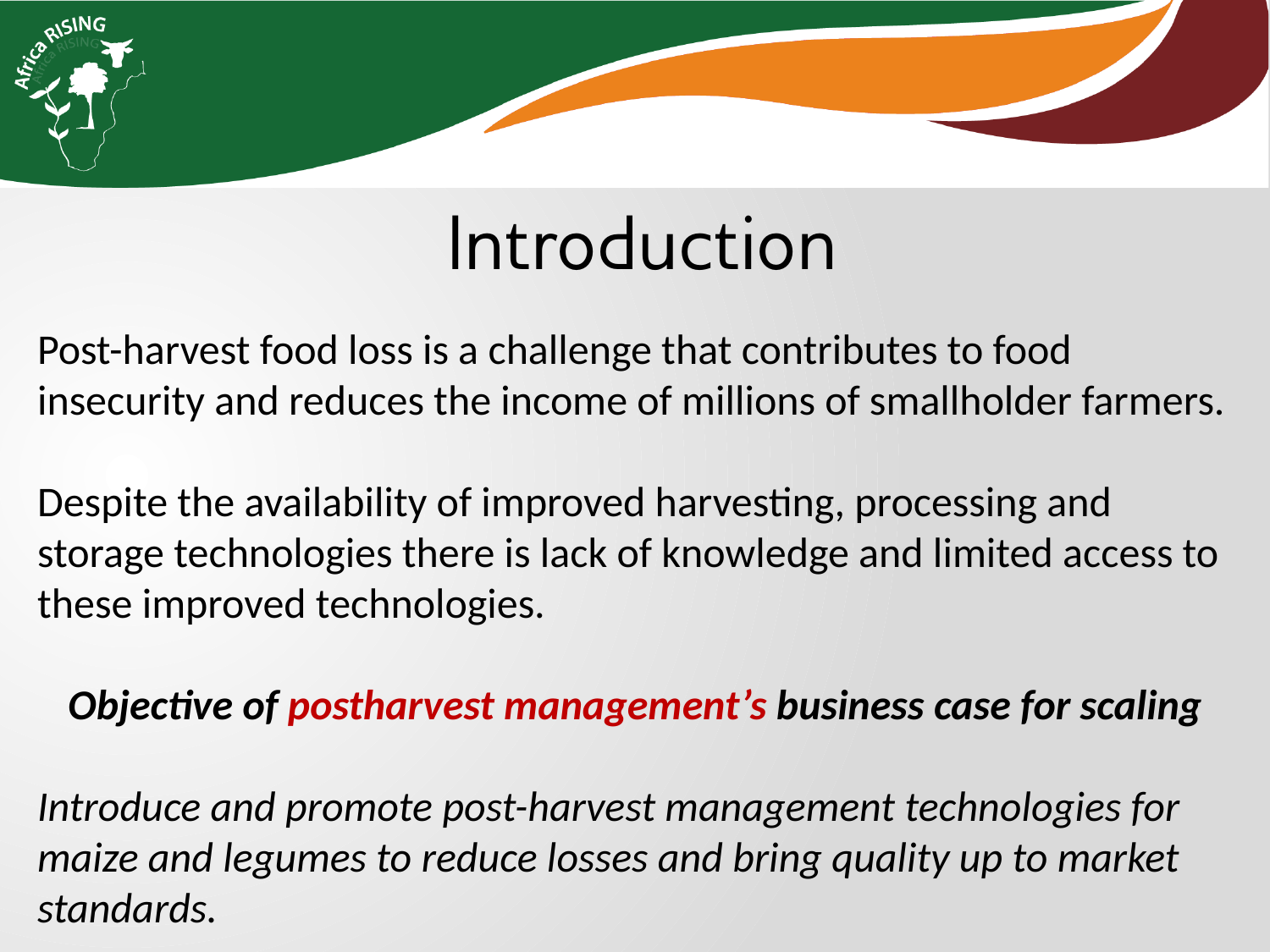

Introduction
Post-harvest food loss is a challenge that contributes to food insecurity and reduces the income of millions of smallholder farmers.

Despite the availability of improved harvesting, processing and storage technologies there is lack of knowledge and limited access to these improved technologies.

Objective of postharvest management’s business case for scaling

Introduce and promote post-harvest management technologies for maize and legumes to reduce losses and bring quality up to market standards.